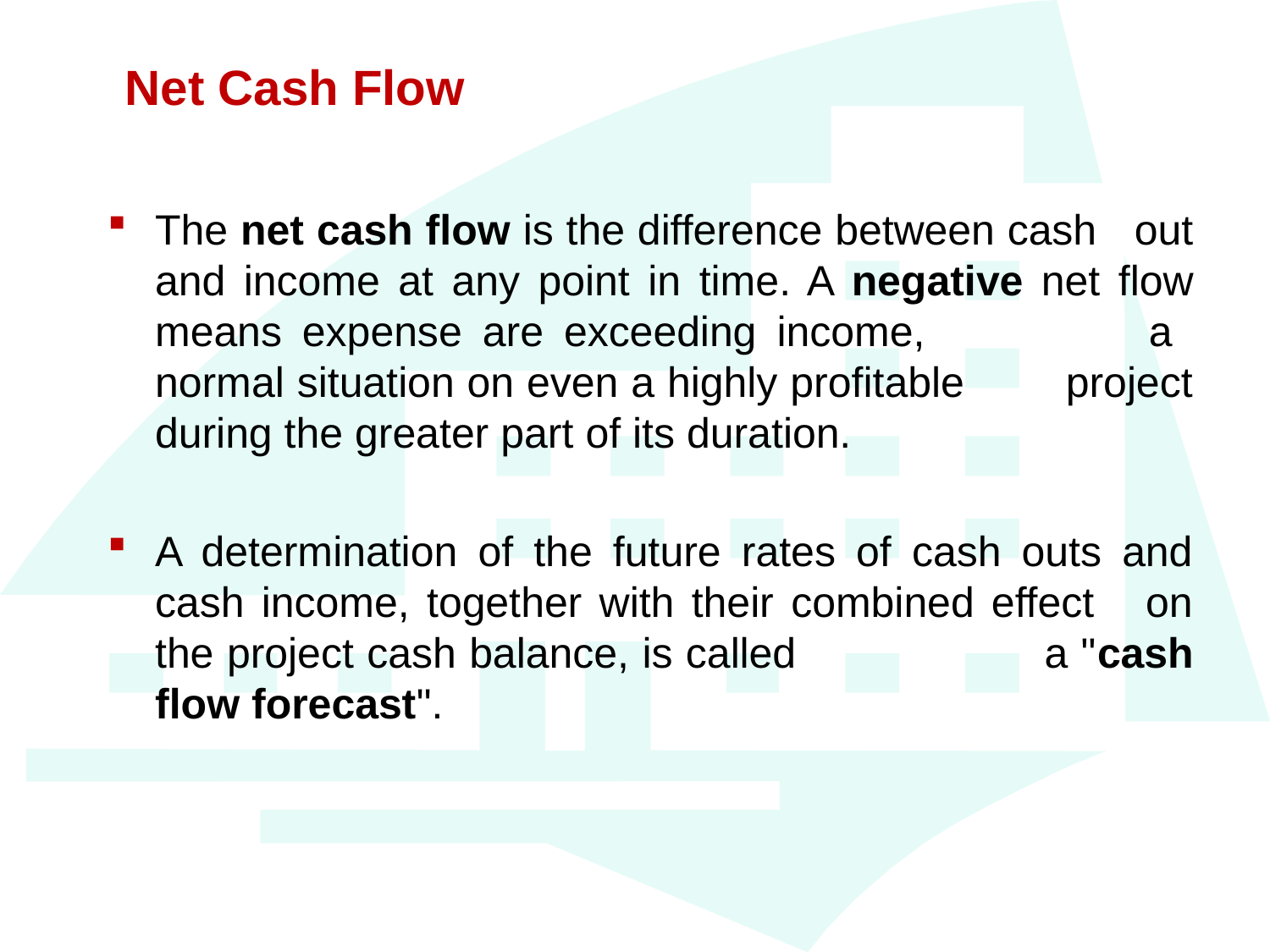

Net Cash Flow
The net cash flow is the difference between cash   out and income at any point in time. A negative net flow means expense are exceeding income,           a  normal situation on even a highly profitable        project during the greater part of its duration.

A determination of the future rates of cash outs and cash income, together with their combined effect   on the project cash balance, is called                   a "cash flow forecast".
1/1/2013 3:59 PM